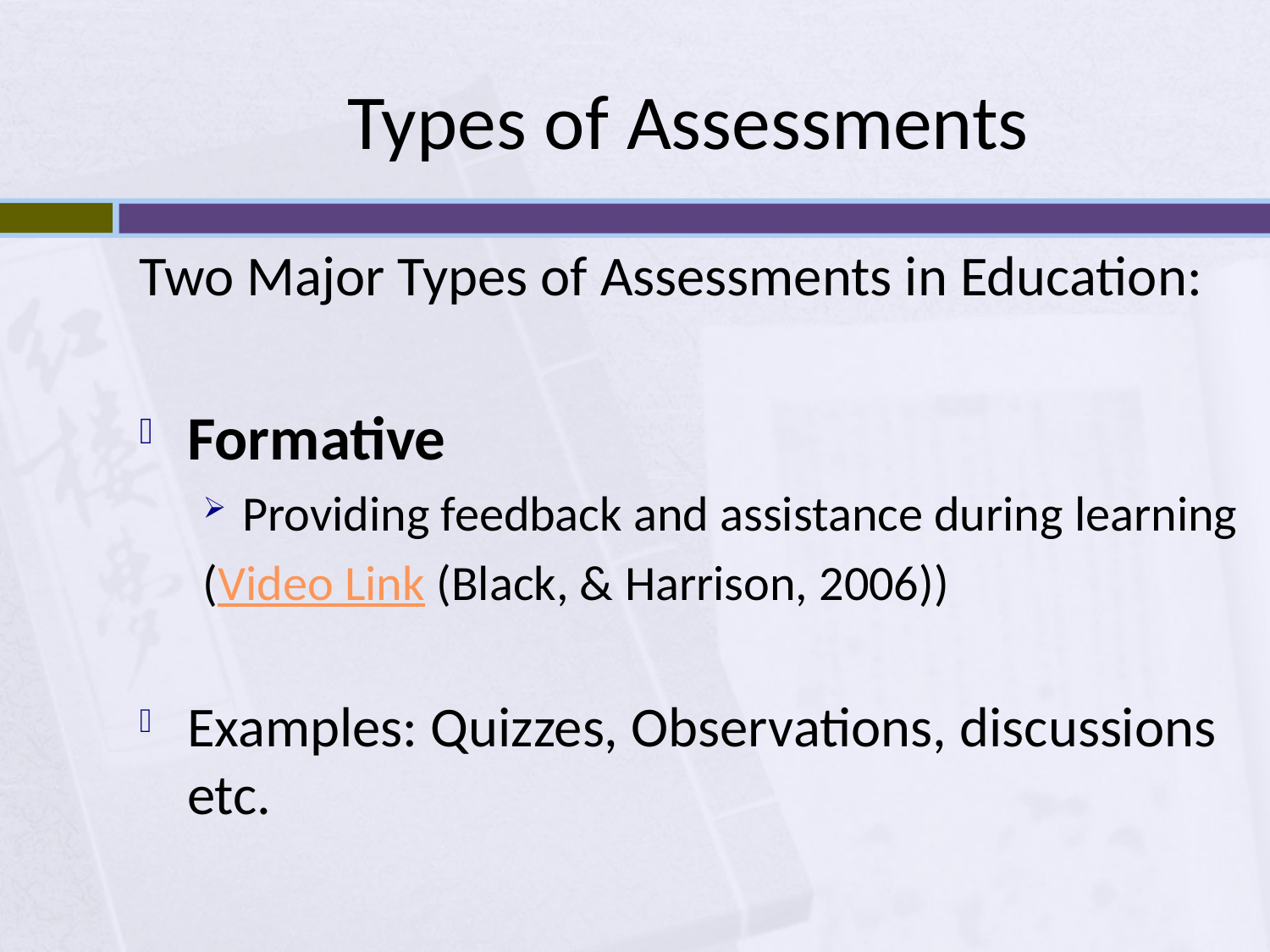

# Types of Assessments
Two Major Types of Assessments in Education:

Formative
Providing feedback and assistance during learning
(Video Link (Black, & Harrison, 2006))

Examples: Quizzes, Observations, discussions etc.